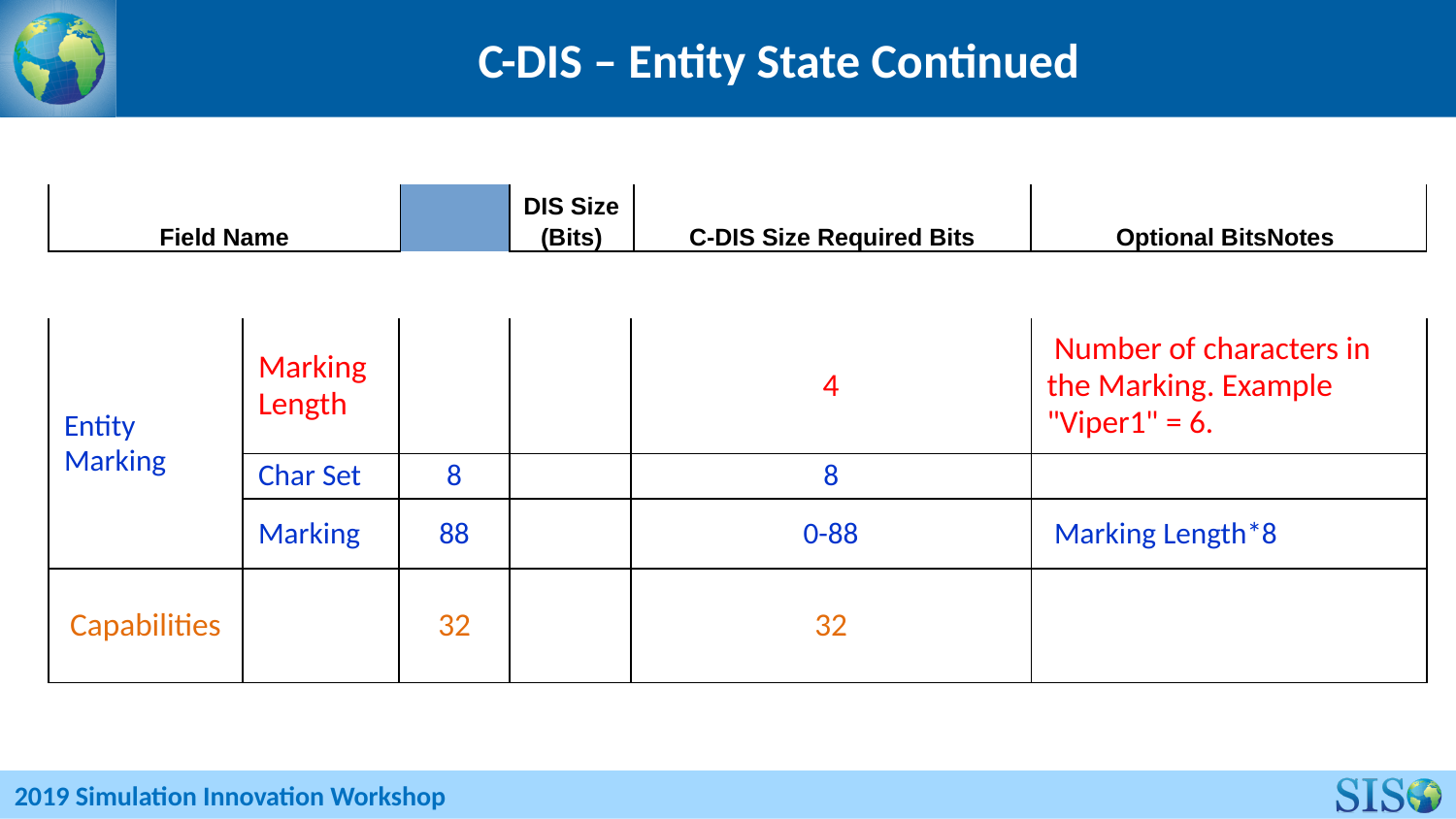

# C-DIS – Entity State Continued
| Field Name |  | DIS Size (Bits) | C-DIS Size Required Bits | Optional Bits | Notes |
| --- | --- | --- | --- | --- | --- |
| Entity Marking | Marking Length |  |  | 4 | Number of characters in the Marking. Example "Viper1" = 6. |
| --- | --- | --- | --- | --- | --- |
|  | Char Set | 8 |  | 8 |  |
|  | Marking | 88 |  | 0-88 | Marking Length\*8 |
| Capabilities |  | 32 |  | 32 |  |